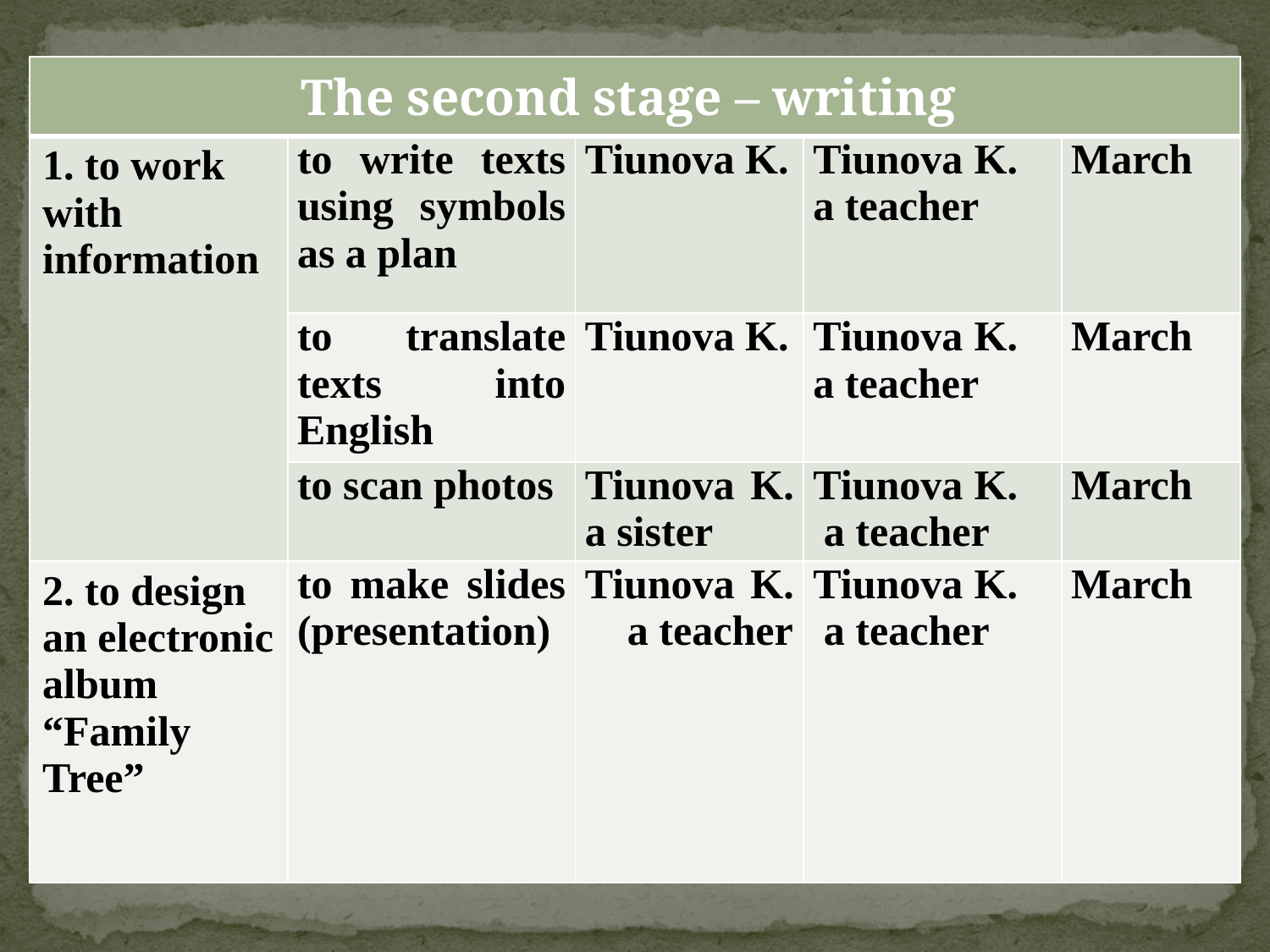

| The second stage – writing |  |  |  |  |
| --- | --- | --- | --- | --- |
| 1. to work with information | to write texts using symbols as a plan | Tiunova K. | Tiunova K. a teacher | March |
|  | to translate texts into English | Tiunova K. | Tiunova K. a teacher | March |
|  | to scan photos | Tiunova K. a sister | Tiunova K. a teacher | March |
| 2. to design an electronic album “Family Tree” | to make slides (presentation) | Tiunova K. a teacher | Tiunova K. a teacher | March |